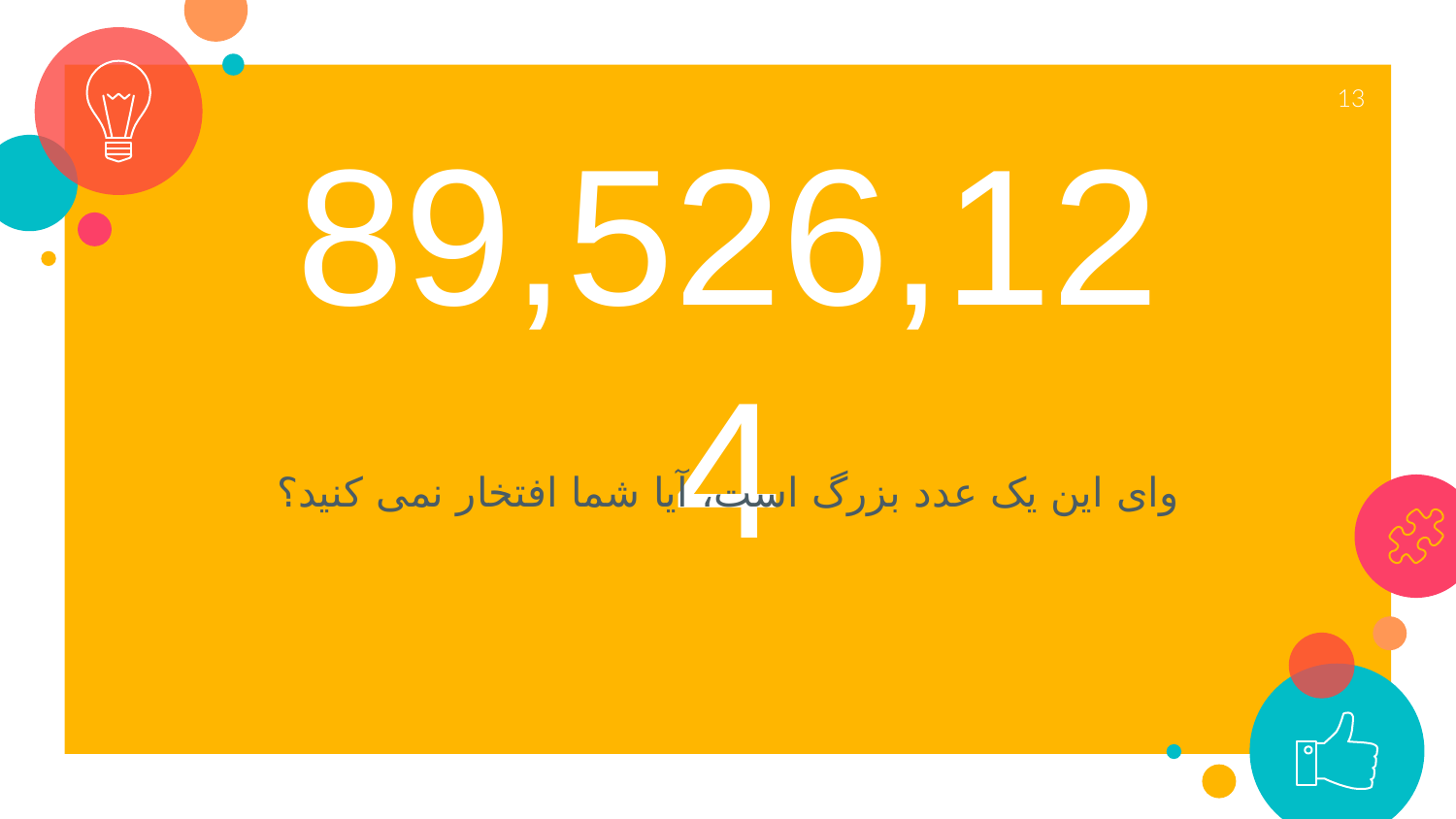

13
89,526,124
وای این یک عدد بزرگ است، آیا شما افتخار نمی کنید؟